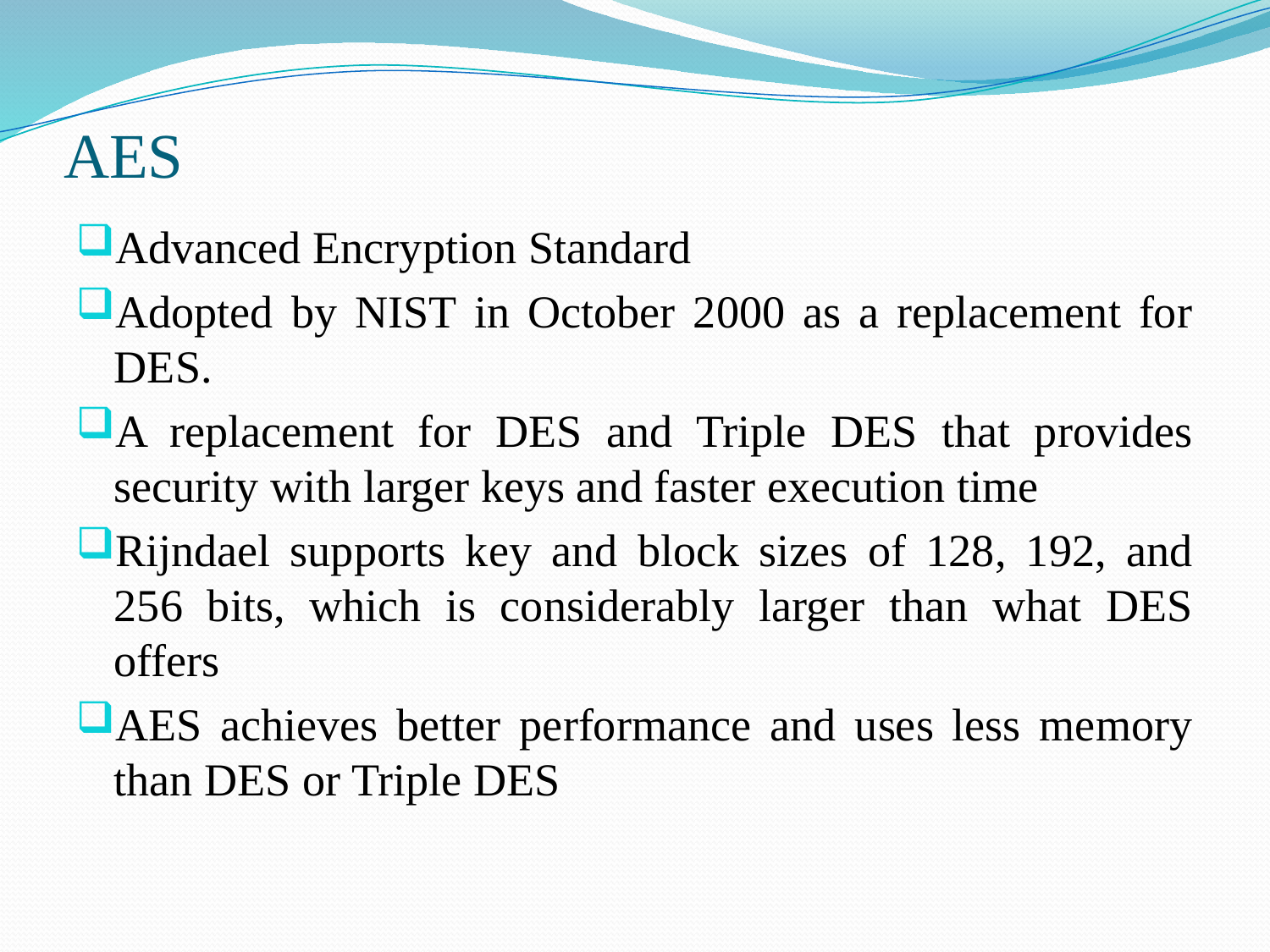

# AES
Advanced Encryption Standard
Adopted by NIST in October 2000 as a replacement for DES.
A replacement for DES and Triple DES that provides security with larger keys and faster execution time
Rijndael supports key and block sizes of 128, 192, and 256 bits, which is considerably larger than what DES offers
AES achieves better performance and uses less memory than DES or Triple DES